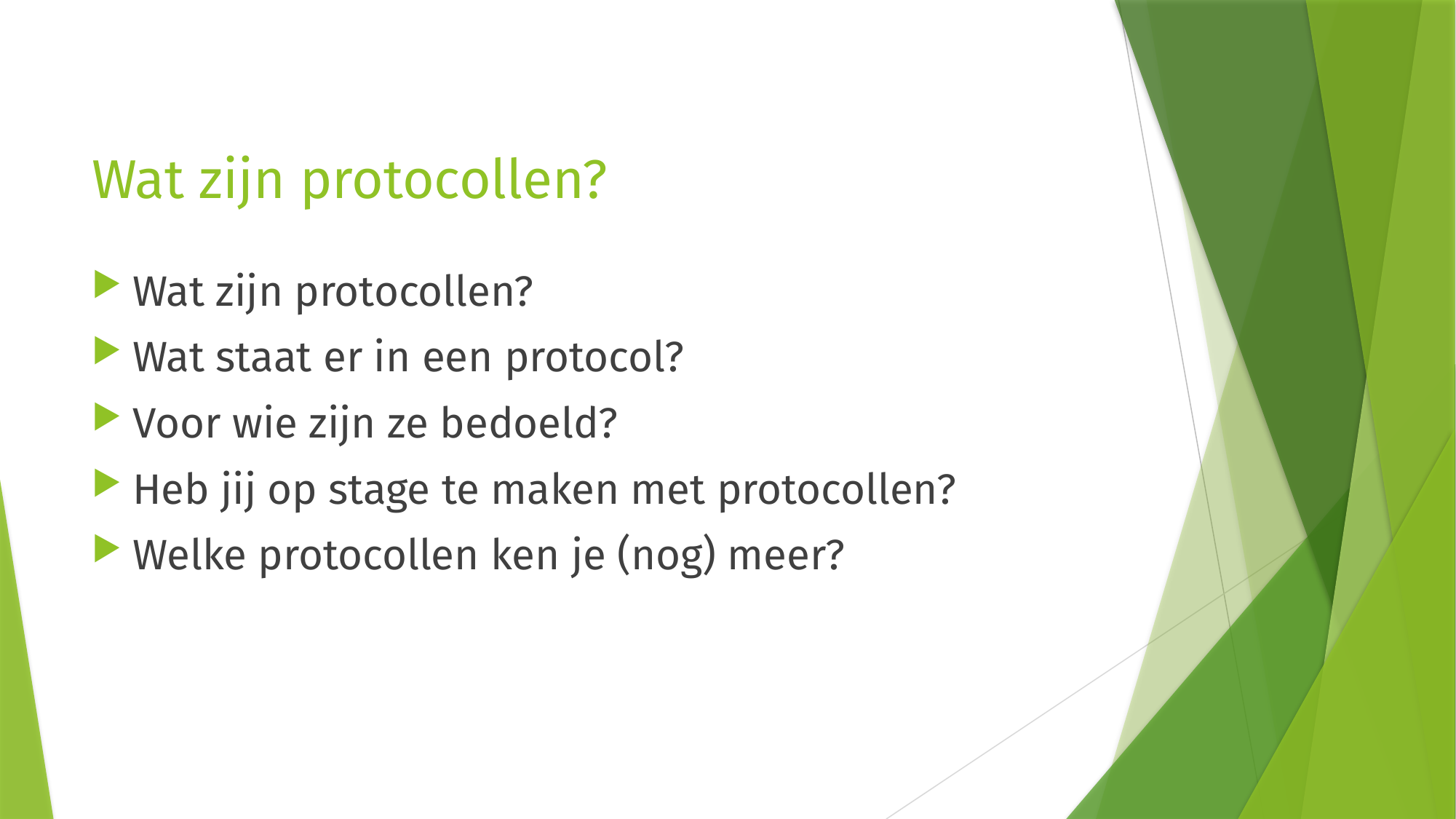

# Wat zijn protocollen?
Wat zijn protocollen?
Wat staat er in een protocol?
Voor wie zijn ze bedoeld?
Heb jij op stage te maken met protocollen?
Welke protocollen ken je (nog) meer?